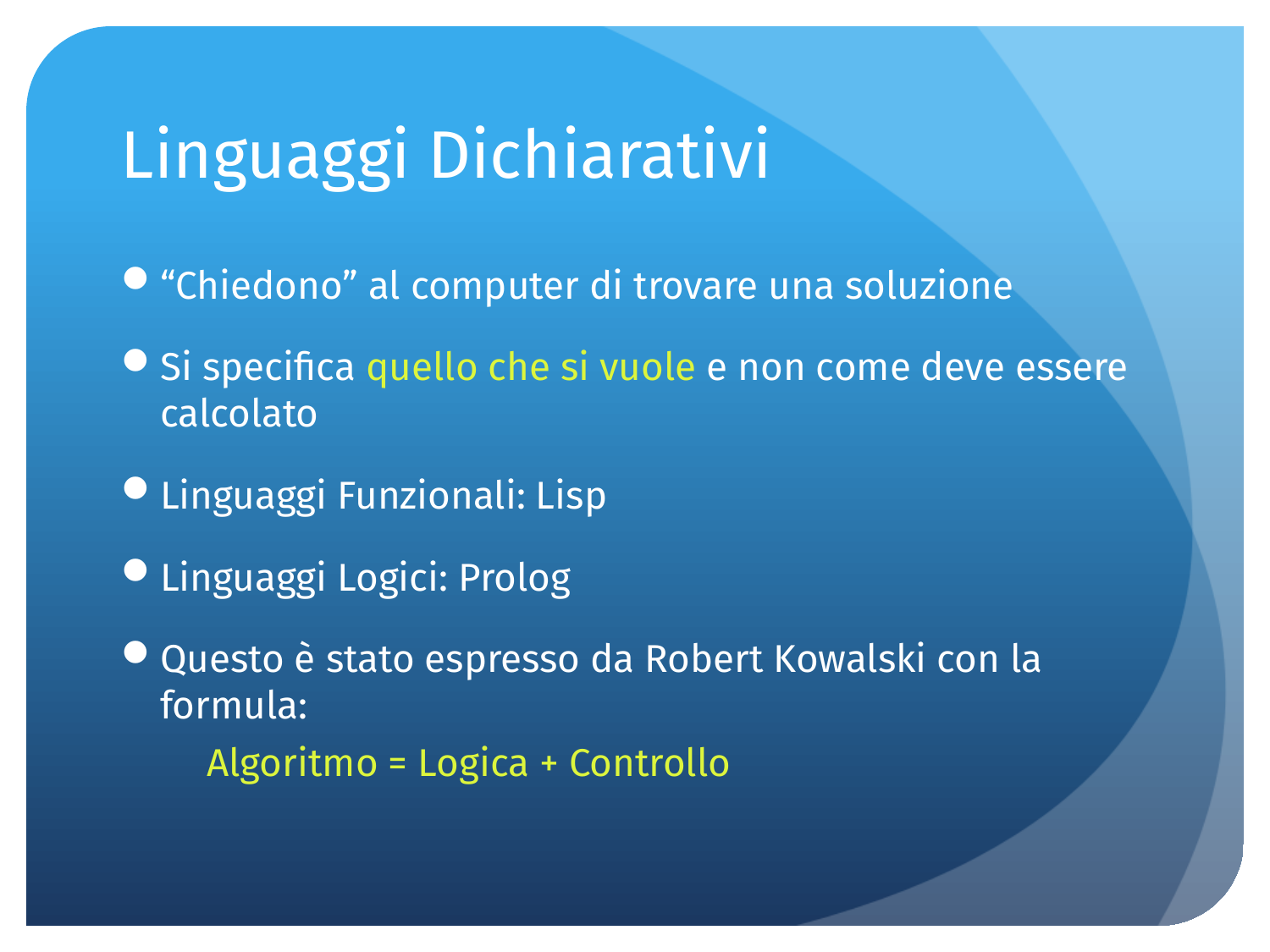

# Linguaggi Dichiarativi
“Chiedono” al computer di trovare una soluzione
Si specifica quello che si vuole e non come deve essere calcolato
Linguaggi Funzionali: Lisp
Linguaggi Logici: Prolog
Questo è stato espresso da Robert Kowalski con la formula:
     Algoritmo = Logica + Controllo